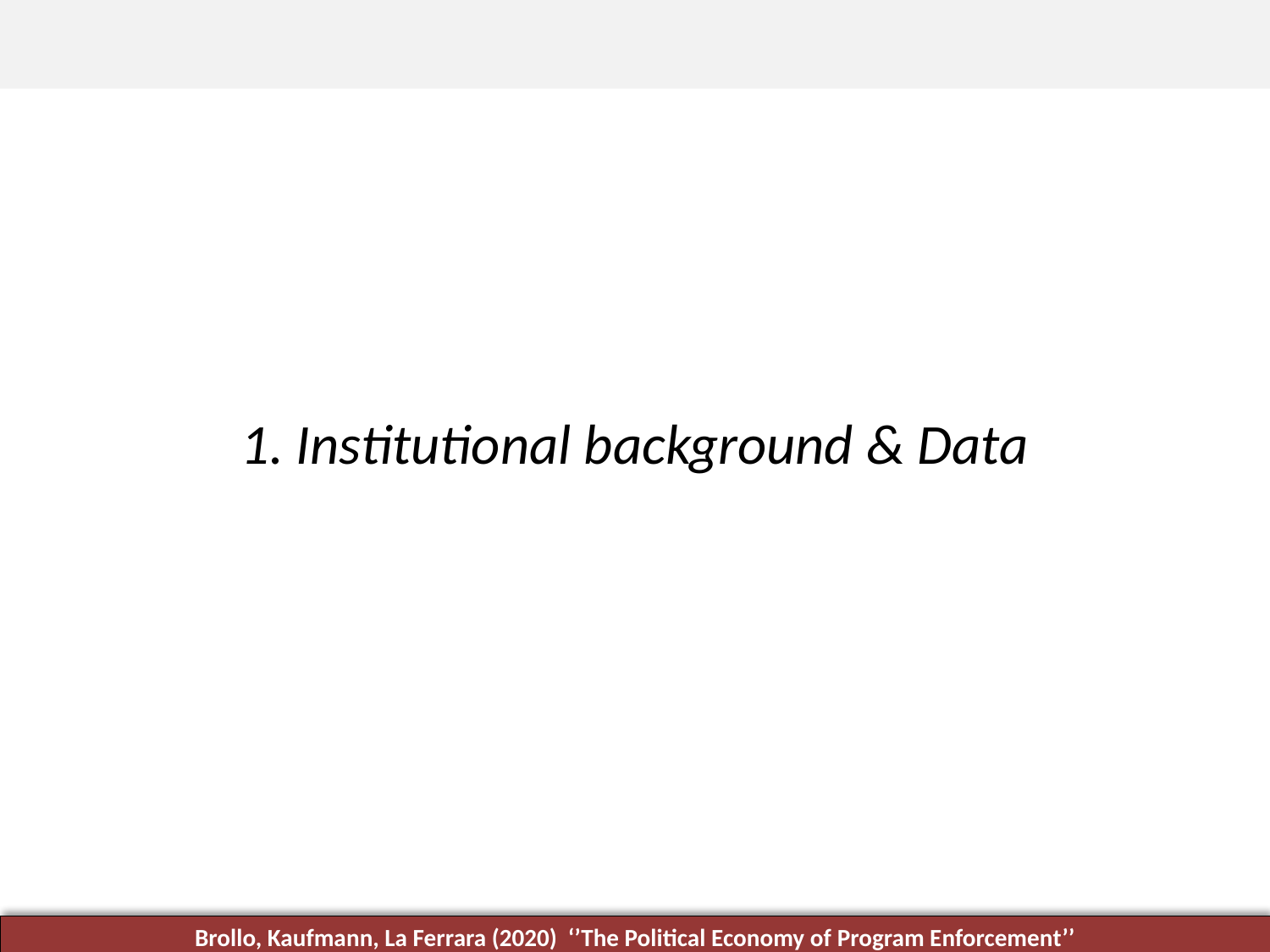

1. Institutional background & Data
Brollo, Kaufmann, La Ferrara (2020)  ‘’The Political Economy of Program Enforcement’’